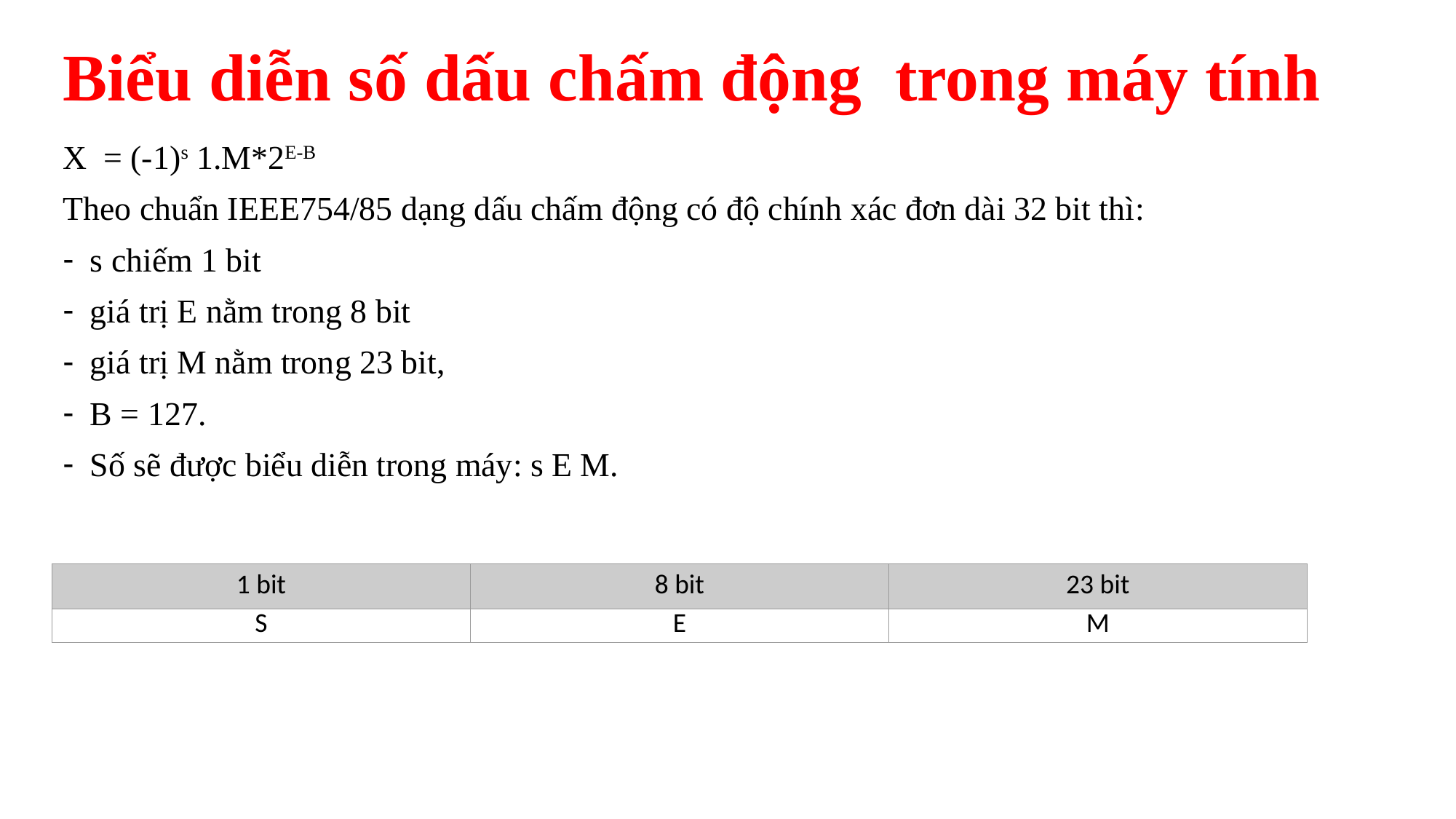

# Biểu diễn số dấu chấm động  trong máy tính
X  = (-1)s 1.M*2E-B
Theo chuẩn IEEE754/85 dạng dấu chấm động có độ chính xác đơn dài 32 bit thì:
s chiếm 1 bit
giá trị E nằm trong 8 bit
giá trị M nằm trong 23 bit,
B = 127.
Số sẽ được biểu diễn trong máy: s E M.

| 1 bit | 8 bit | 23 bit |
| --- | --- | --- |
| S | E | M |